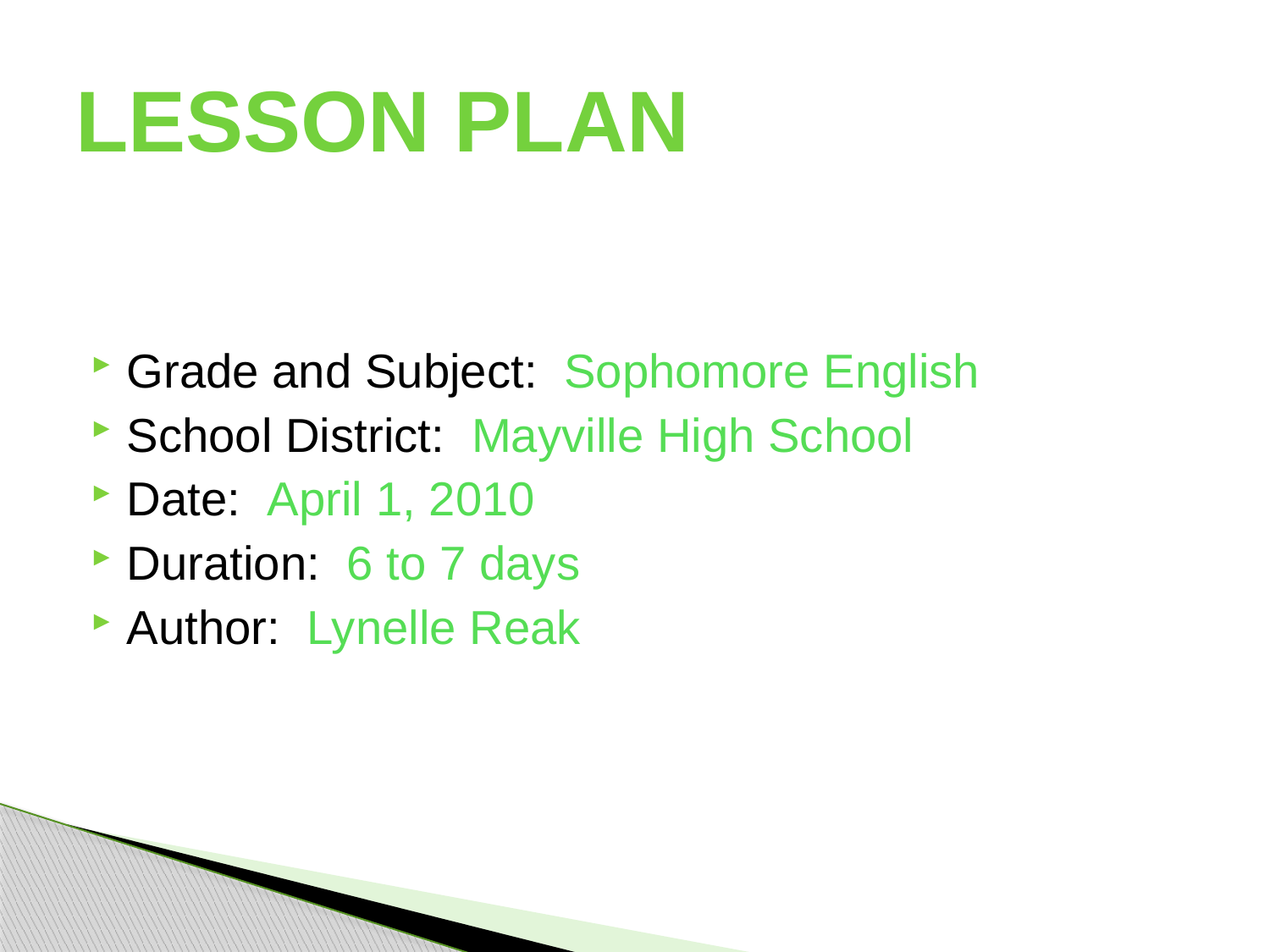

# Lesson Plan

Grade and Subject:  Sophomore English
School District:  Mayville High School
Date:  April 1, 2010
Duration:  6 to 7 days
Author:  Lynelle Reak